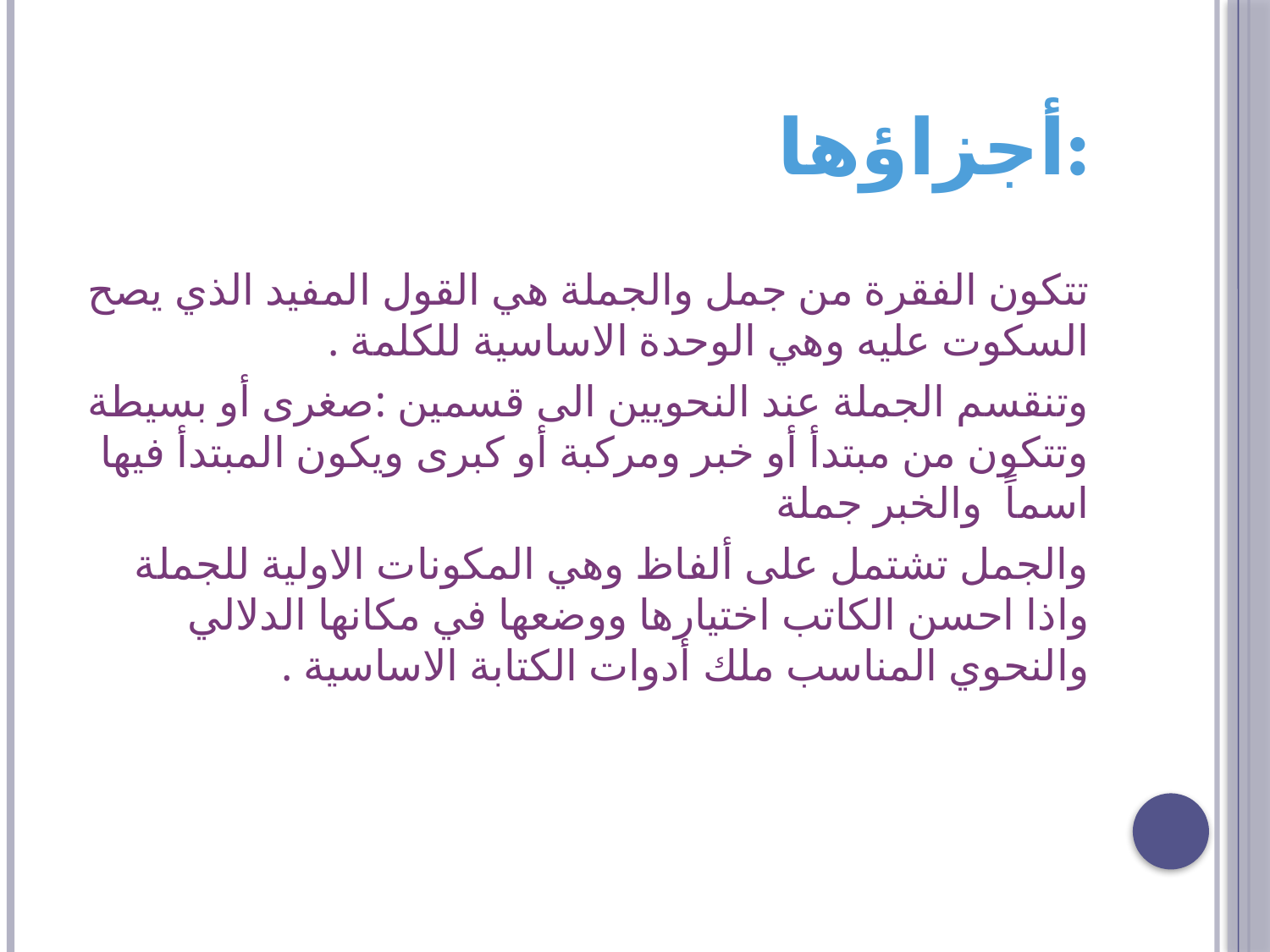

# أجزاؤها:
تتكون الفقرة من جمل والجملة هي القول المفيد الذي يصح السكوت عليه وهي الوحدة الاساسية للكلمة .
وتنقسم الجملة عند النحويين الى قسمين :صغرى أو بسيطة وتتكون من مبتدأ أو خبر ومركبة أو كبرى ويكون المبتدأ فيها اسماً  والخبر جملة
والجمل تشتمل على ألفاظ وهي المكونات الاولية للجملة واذا احسن الكاتب اختيارها ووضعها في مكانها الدلالي والنحوي المناسب ملك أدوات الكتابة الاساسية .